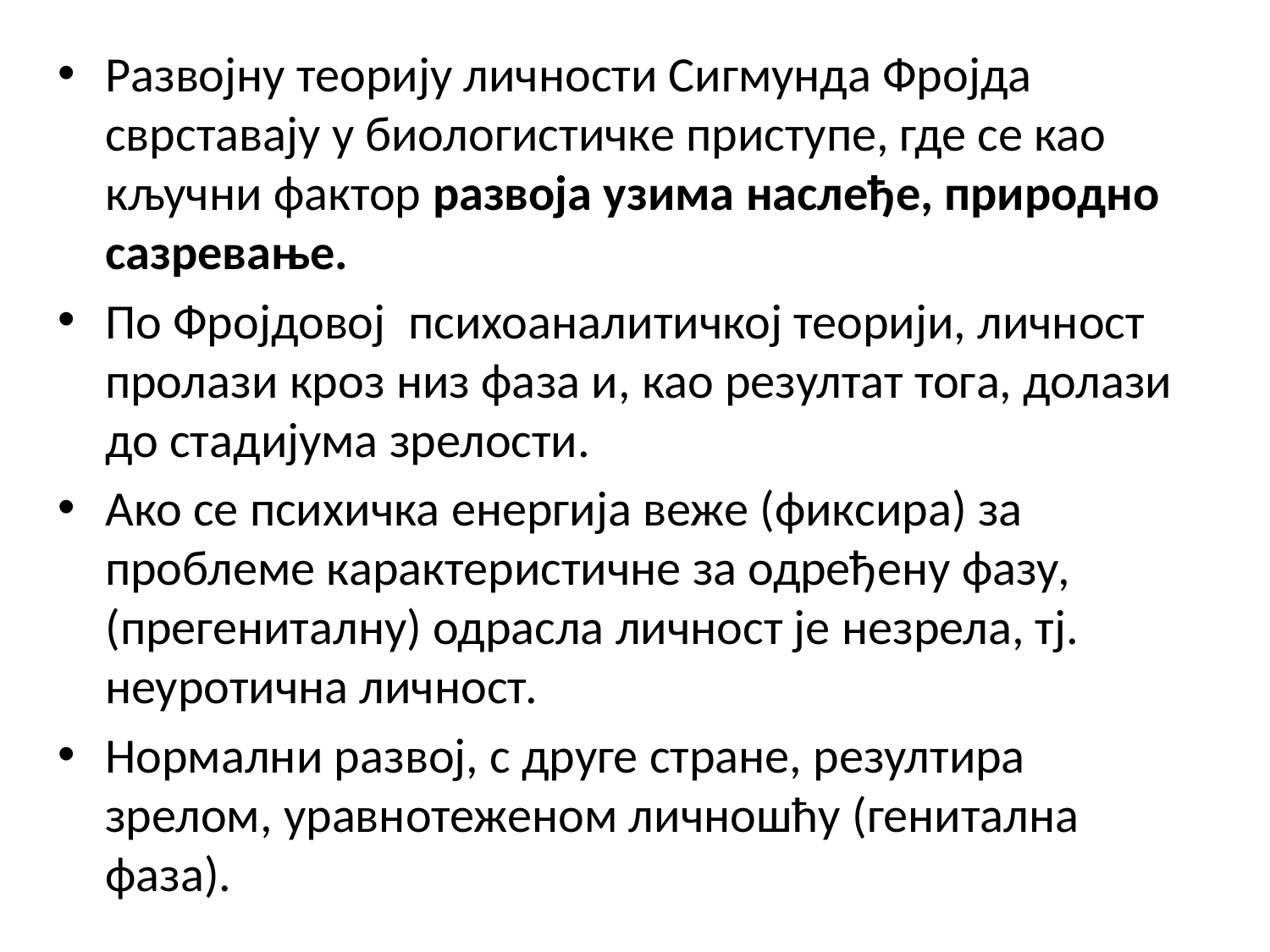

Развојну теорију личности Сигмунда Фројда сврставају у биологистичке приступе, где се као кључни фактор развоја узима наслеђе, природно сазревање.
По Фројдовој  психоаналитичкој теорији, личност пролази кроз низ фаза и, као резултат тога, долази до стадијума зрелости.
Ако се психичка енергија веже (фиксира) за проблеме карактеристичне за одређену фазу, (прегениталну) одрасла личност је незрела, тј. неуротична личност.
Нормални развој, с друге стране, резултира зрелом, уравнотеженом личношћу (генитална фаза).